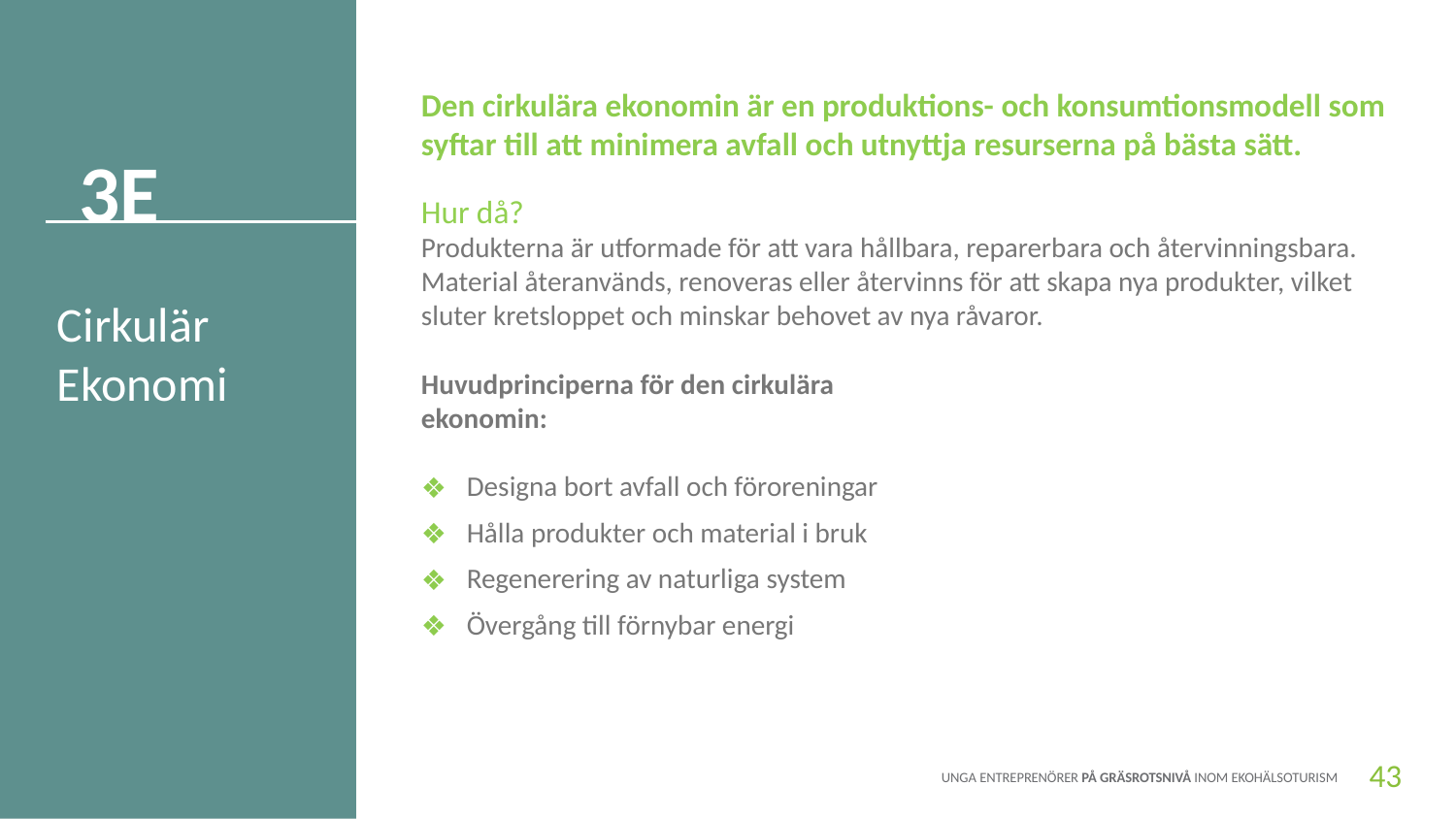

Den cirkulära ekonomin är en produktions- och konsumtionsmodell som syftar till att minimera avfall och utnyttja resurserna på bästa sätt.

Hur då?
Produkterna är utformade för att vara hållbara, reparerbara och återvinningsbara. Material återanvänds, renoveras eller återvinns för att skapa nya produkter, vilket sluter kretsloppet och minskar behovet av nya råvaror.

3E
3E
Cirkulär
Ekonomi

Huvudprinciperna för den cirkulära ekonomin:

Designa bort avfall och föroreningar
Hålla produkter och material i bruk
Regenerering av naturliga system
Övergång till förnybar energi
43